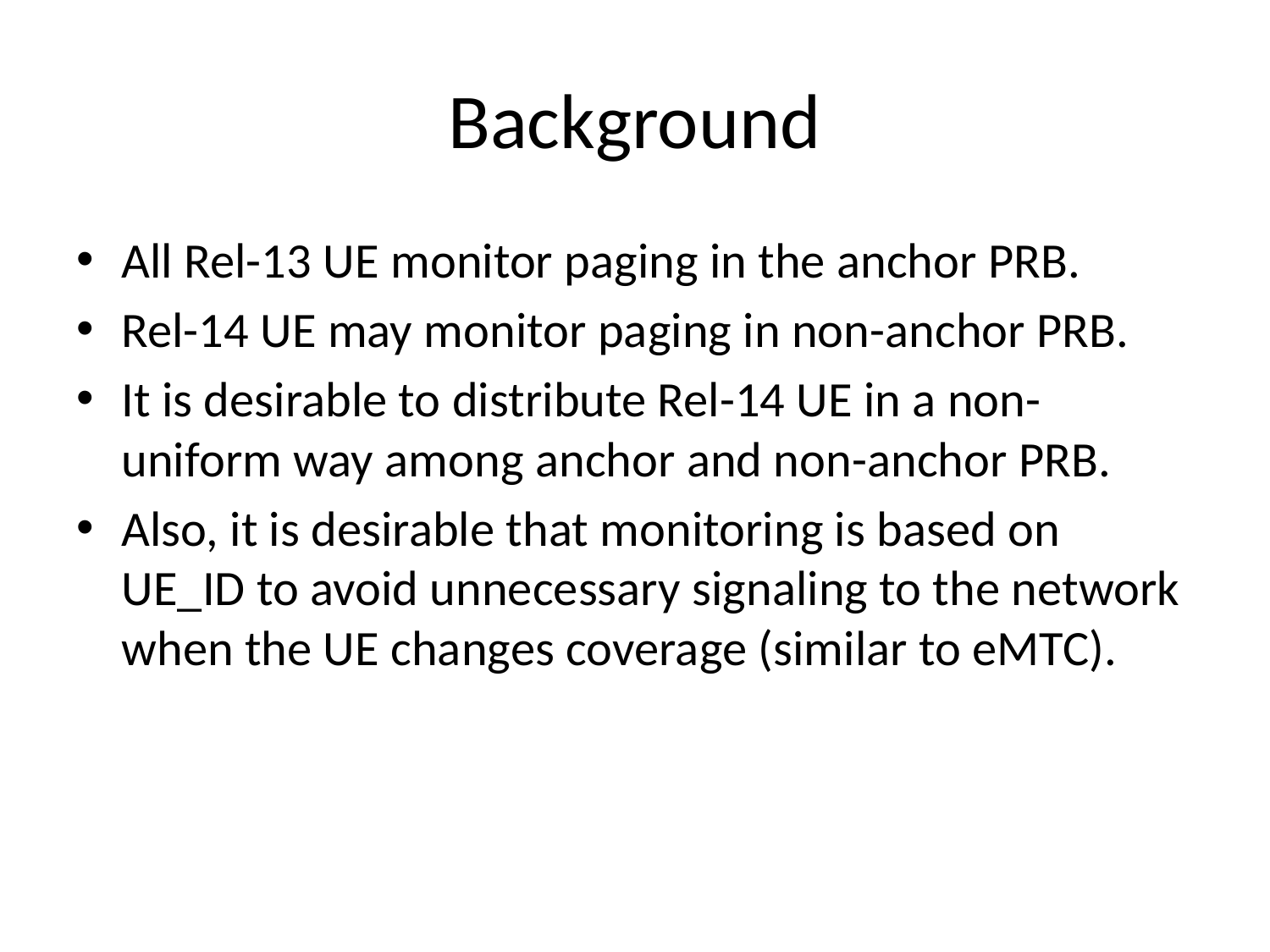

# Background
All Rel-13 UE monitor paging in the anchor PRB.
Rel-14 UE may monitor paging in non-anchor PRB.
It is desirable to distribute Rel-14 UE in a non-uniform way among anchor and non-anchor PRB.
Also, it is desirable that monitoring is based on UE_ID to avoid unnecessary signaling to the network when the UE changes coverage (similar to eMTC).